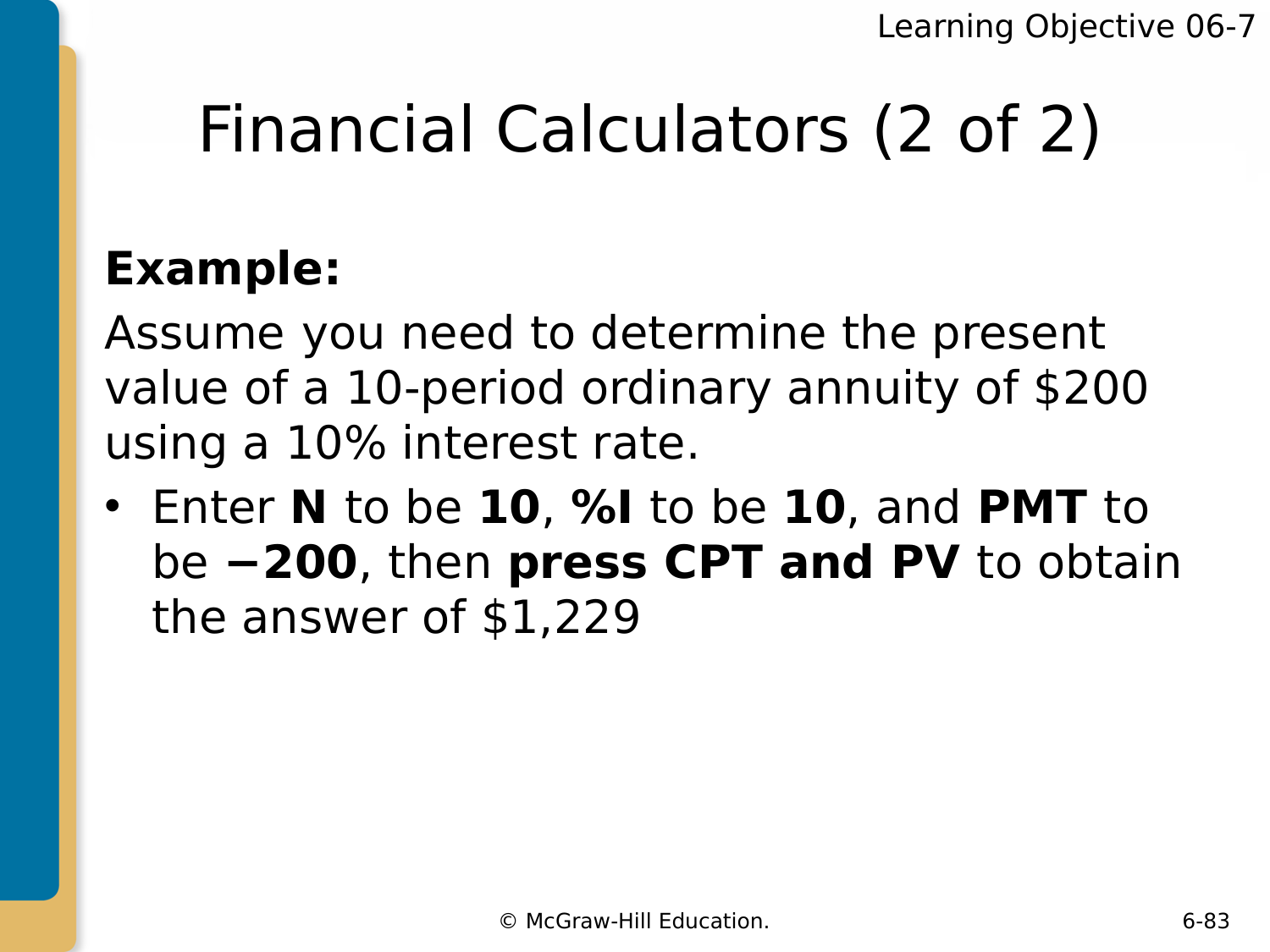

Learning Objective 06-7
# Financial Calculators (2 of 2)
Example:
Assume you need to determine the present value of a 10-period ordinary annuity of $200 using a 10% interest rate.
Enter N to be 10, %I to be 10, and PMT to be −200, then press CPT and PV to obtain the answer of $1,229